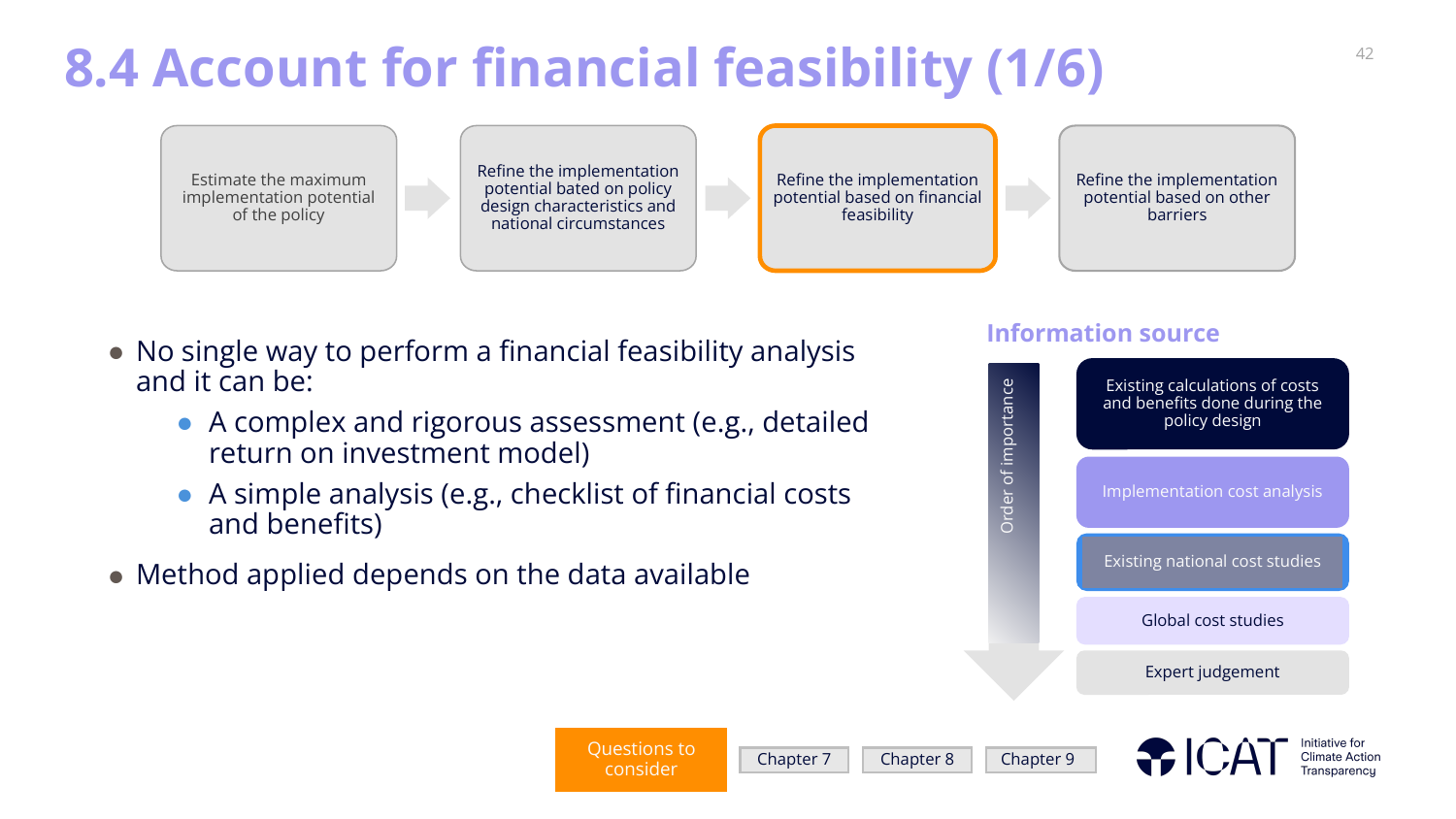

# 8.4 Account for financial feasibility (1/6)

Estimate the maximum implementation potential of the policy
Refine the implementation potential bated on policy design characteristics and national circumstances
Refine the implementation potential based on financial feasibility
Refine the implementation potential based on other barriers

Information source
No single way to perform a financial feasibility analysis and it can be:
A complex and rigorous assessment (e.g., detailed return on investment model)
A simple analysis (e.g., checklist of financial costs and benefits)
Method applied depends on the data available

Existing calculations of costs and benefits done during the policy design

Order of importance

Implementation cost analysis

Existing national cost studies

Global cost studies

Expert judgement
Questions to consider
Chapter 7

Chapter 8

Chapter 9